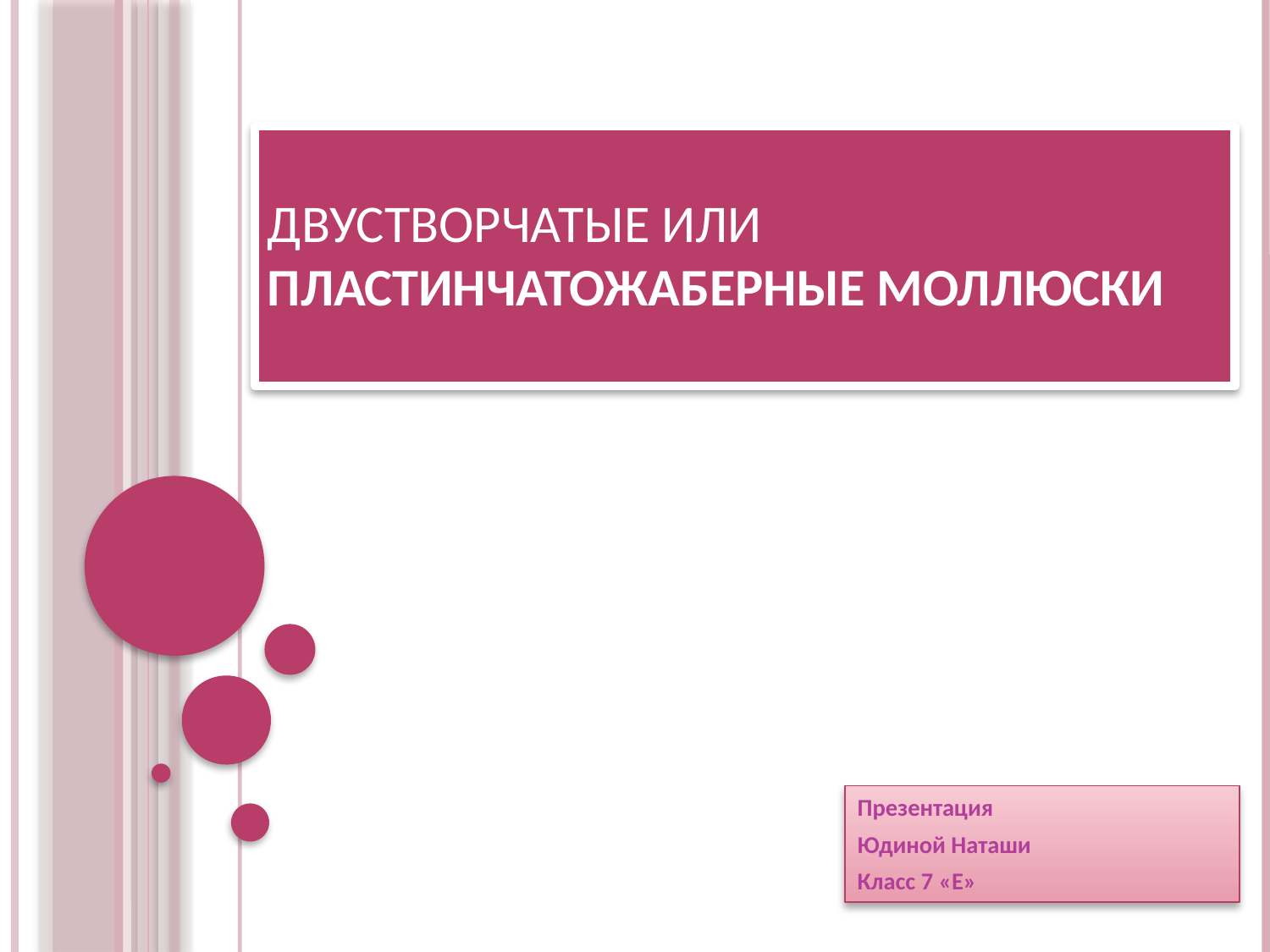

# Двустворчатые или пластинчатожаберные моллюски
Презентация
Юдиной Наташи
Класс 7 «Е»